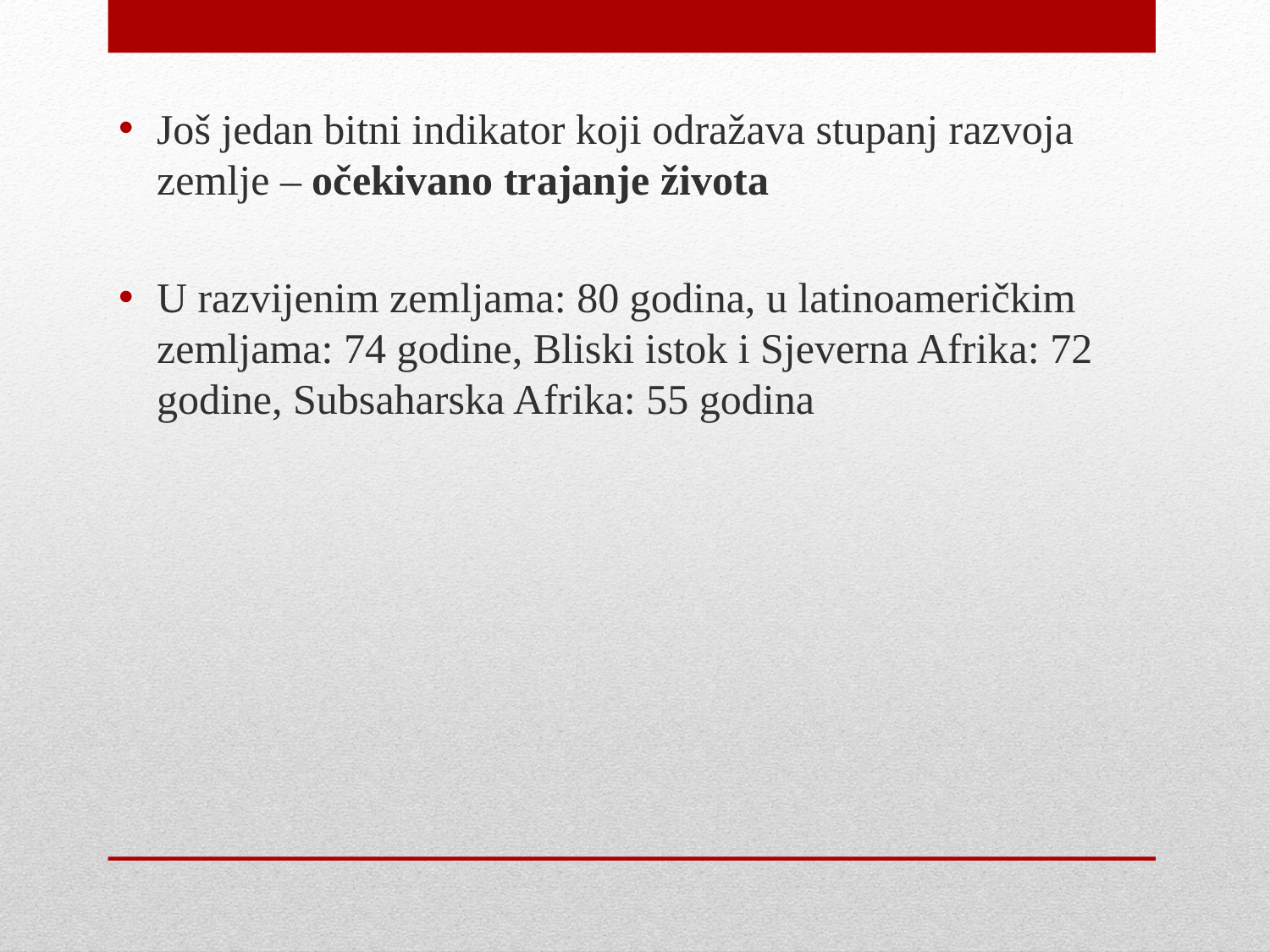

Još jedan bitni indikator koji odražava stupanj razvoja zemlje – očekivano trajanje života

U razvijenim zemljama: 80 godina, u latinoameričkim zemljama: 74 godine, Bliski istok i Sjeverna Afrika: 72 godine, Subsaharska Afrika: 55 godina